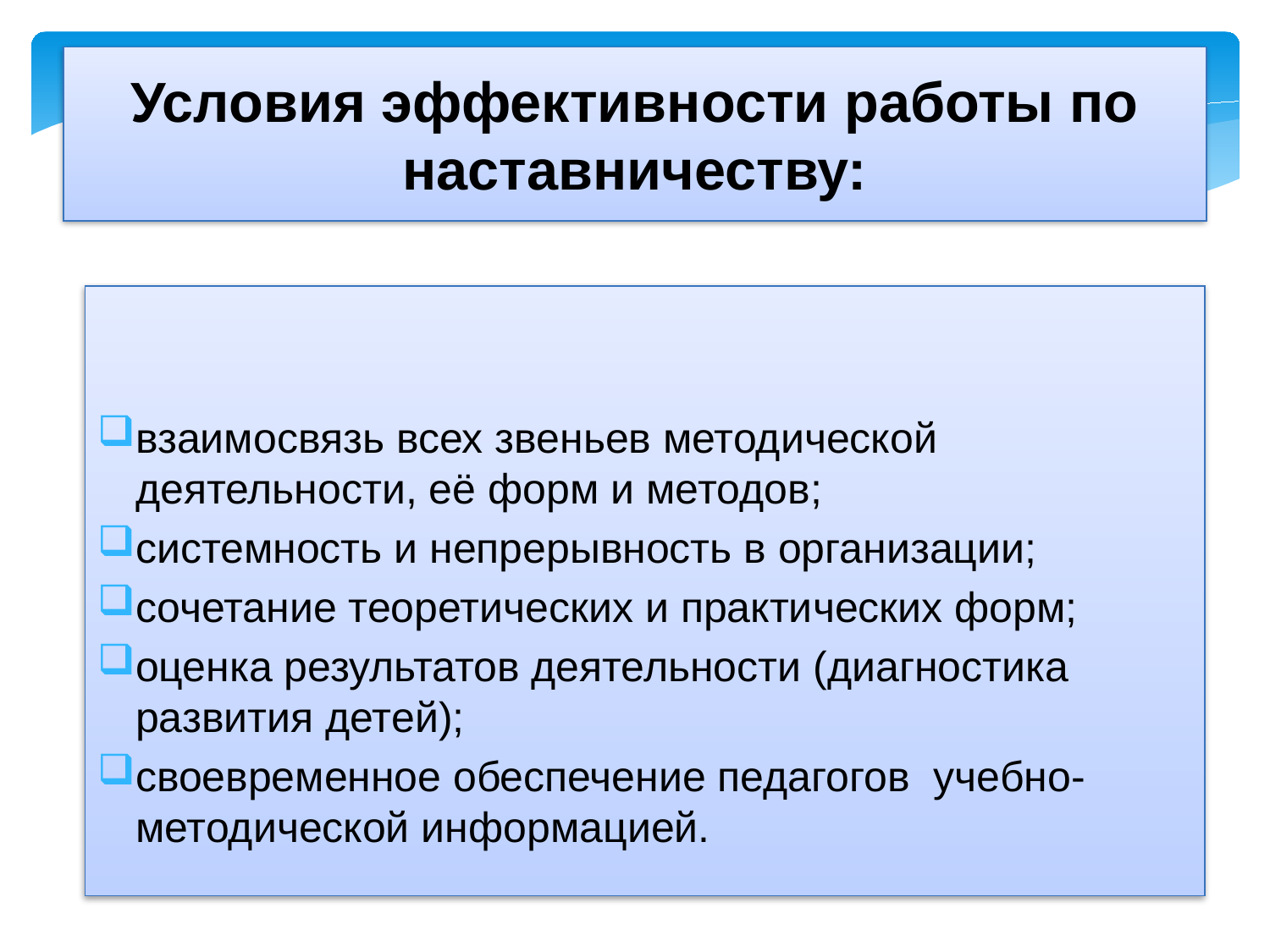

Условия эффективности работы по наставничеству:

взаимосвязь всех звеньев методической деятельности, её форм и методов;
системность и непрерывность в организации;
сочетание теоретических и практических форм;
оценка результатов деятельности (диагностика развития детей);
своевременное обеспечение педагогов  учебно-методической информацией.